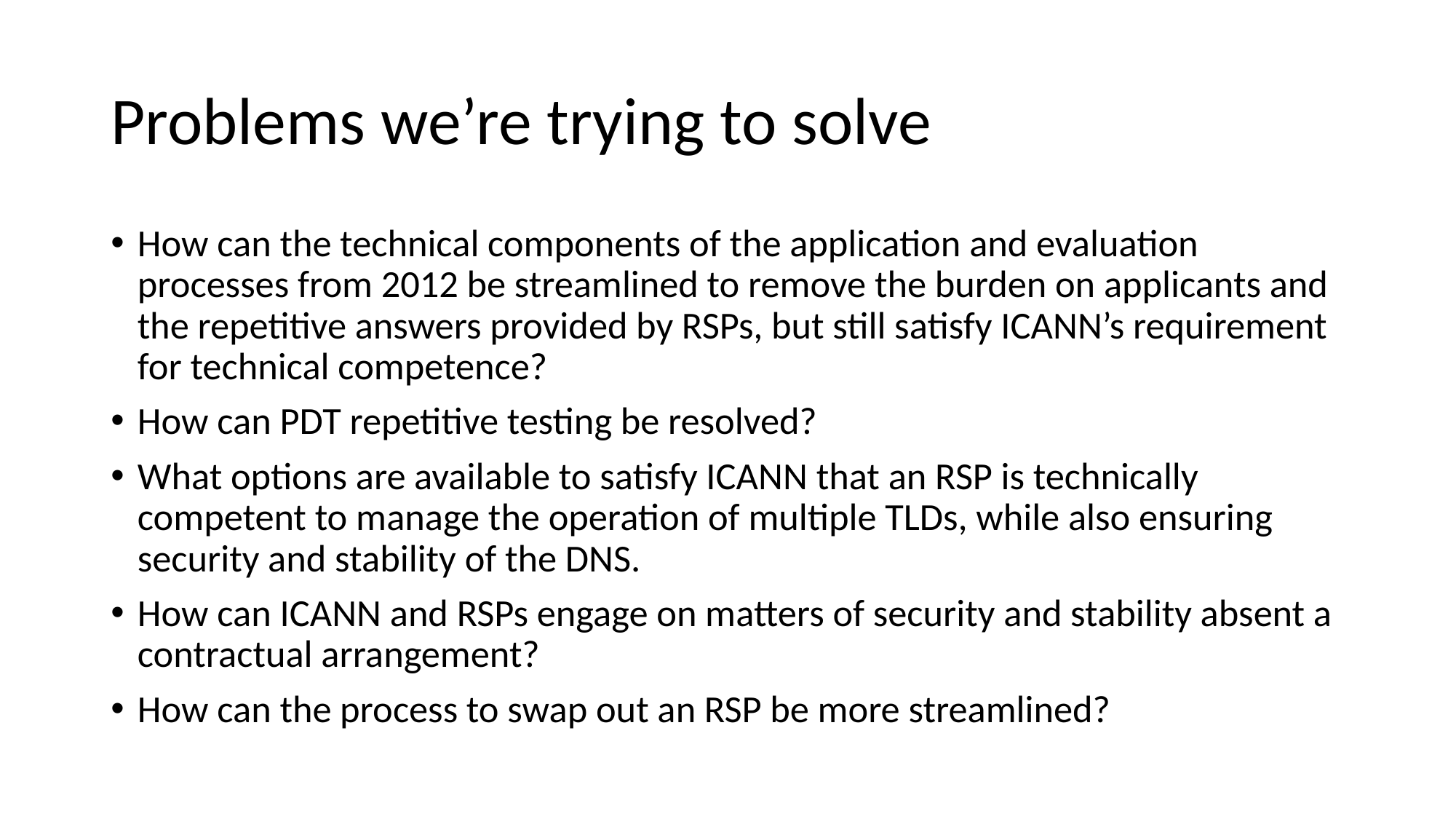

# Problems we’re trying to solve
How can the technical components of the application and evaluation processes from 2012 be streamlined to remove the burden on applicants and the repetitive answers provided by RSPs, but still satisfy ICANN’s requirement for technical competence?
How can PDT repetitive testing be resolved?
What options are available to satisfy ICANN that an RSP is technically competent to manage the operation of multiple TLDs, while also ensuring security and stability of the DNS.
How can ICANN and RSPs engage on matters of security and stability absent a contractual arrangement?
How can the process to swap out an RSP be more streamlined?